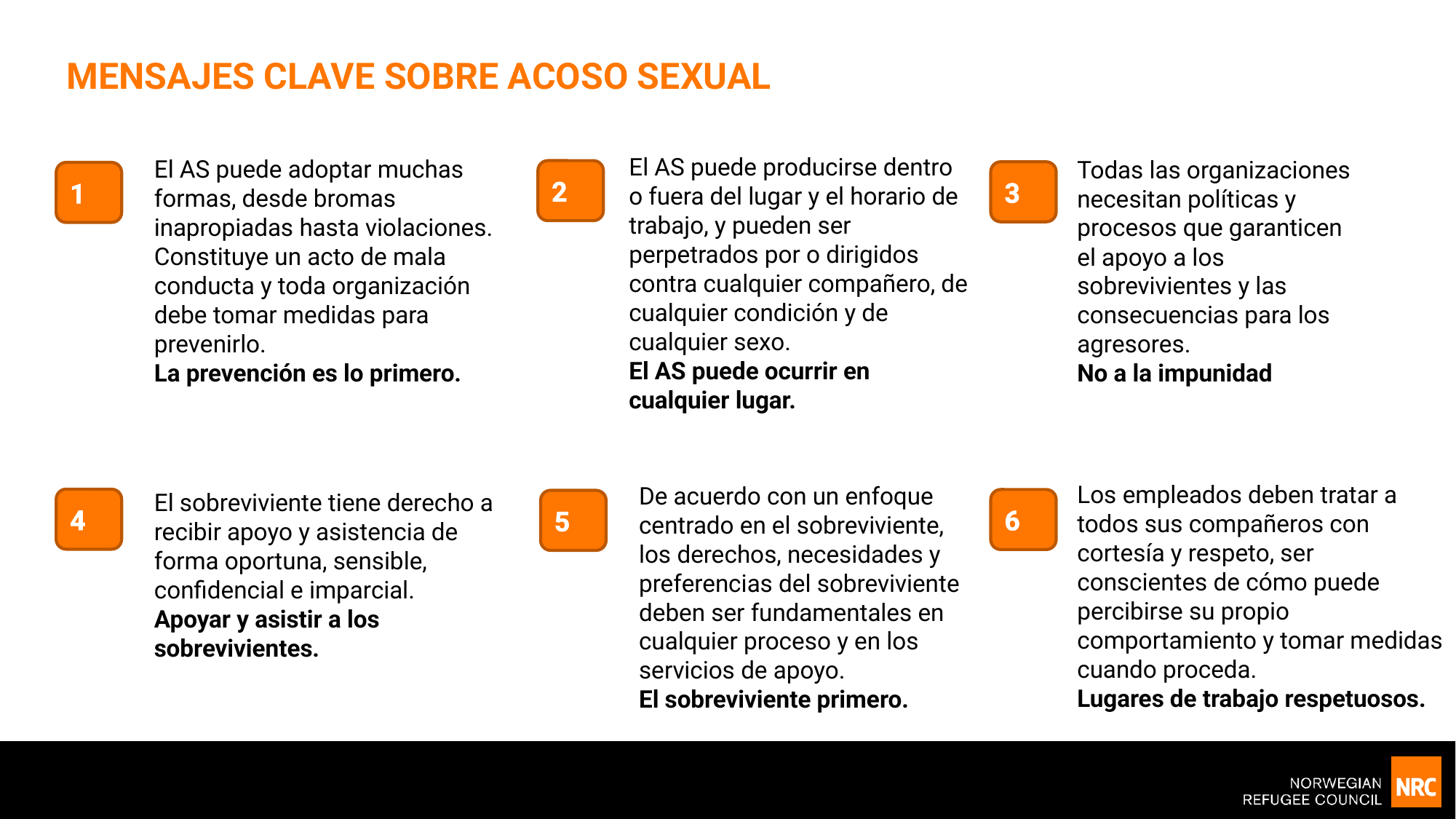

MENSAJES CLAVE SOBRE ACOSO SEXUAL

El AS puede producirse dentro o fuera del lugar y el horario de trabajo, y pueden ser perpetrados por o dirigidos contra cualquier compañero, de cualquier condición y de cualquier sexo.
El AS puede ocurrir en cualquier lugar.
2
El AS puede adoptar muchas formas, desde bromas inapropiadas hasta violaciones. Constituye un acto de mala conducta y toda organización debe tomar medidas para prevenirlo.
La prevención es lo primero.
1
Todas las organizaciones necesitan políticas y procesos que garanticen el apoyo a los sobrevivientes y las consecuencias para los agresores.
No a la impunidad
3
Los empleados deben tratar a todos sus compañeros con cortesía y respeto, ser conscientes de cómo puede percibirse su propio comportamiento y tomar medidas cuando proceda.
Lugares de trabajo respetuosos.
6
De acuerdo con un enfoque centrado en el sobreviviente, los derechos, necesidades y preferencias del sobreviviente deben ser fundamentales en cualquier proceso y en los servicios de apoyo.
El sobreviviente primero.
5
El sobreviviente tiene derecho a recibir apoyo y asistencia de forma oportuna, sensible, confidencial e imparcial.
Apoyar y asistir a los sobrevivientes.
4